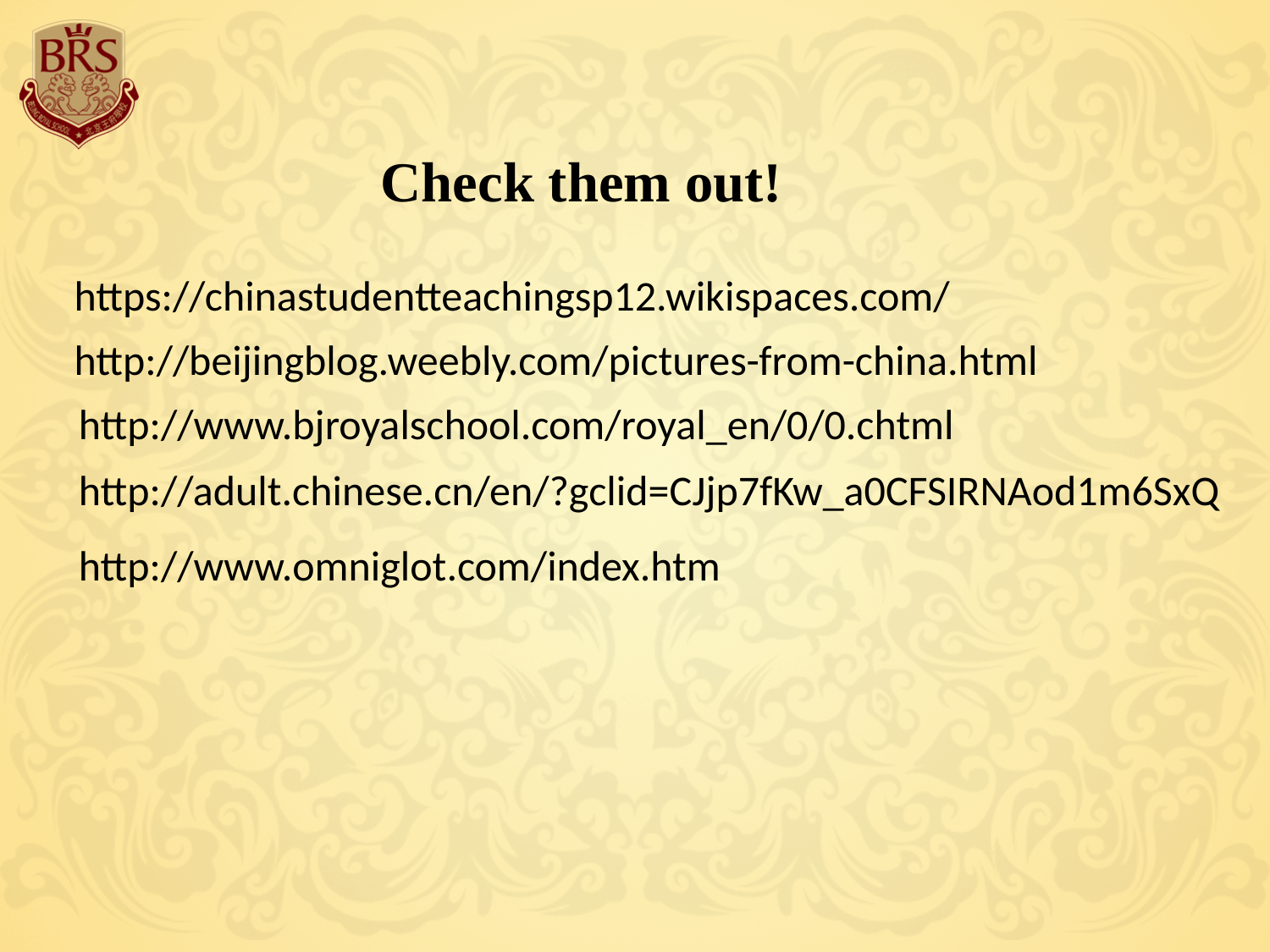

Check them out!
https://chinastudentteachingsp12.wikispaces.com/
http://beijingblog.weebly.com/pictures-from-china.html
http://www.bjroyalschool.com/royal_en/0/0.chtml
http://adult.chinese.cn/en/?gclid=CJjp7fKw_a0CFSIRNAod1m6SxQ
http://www.omniglot.com/index.htm